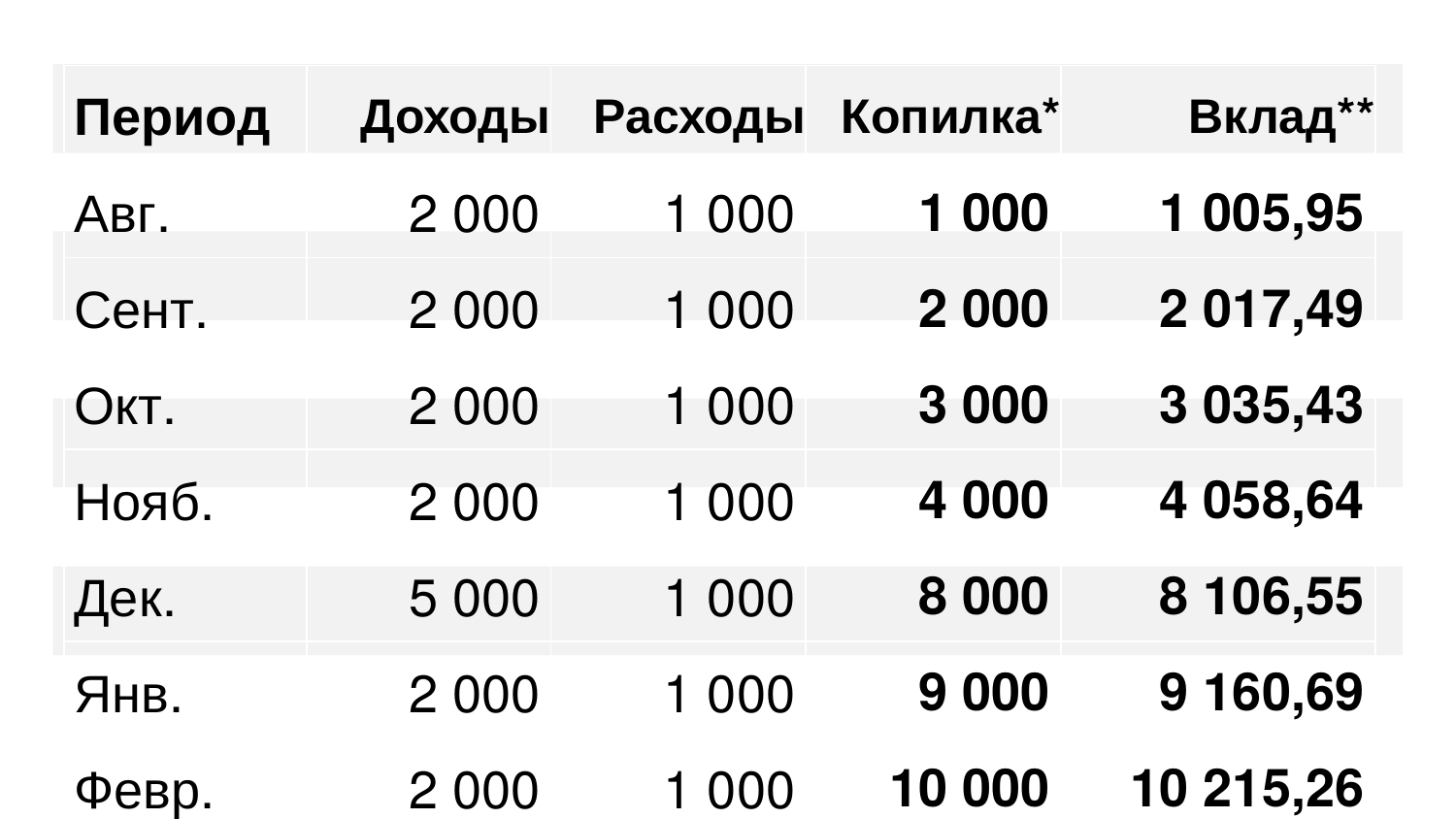

| Период | Доходы | Расходы | Копилка\* | Вклад\*\* |
| --- | --- | --- | --- | --- |
| Авг. | 2 000 | 1 000 | 1 000 | 1 005,95 |
| Сент. | 2 000 | 1 000 | 2 000 | 2 017,49 |
| Окт. | 2 000 | 1 000 | 3 000 | 3 035,43 |
| Нояб. | 2 000 | 1 000 | 4 000 | 4 058,64 |
| Дек. | 5 000 | 1 000 | 8 000 | 8 106,55 |
| Янв. | 2 000 | 1 000 | 9 000 | 9 160,69 |
| Февр. | 2 000 | 1 000 | 10 000 | 10 215,26 |